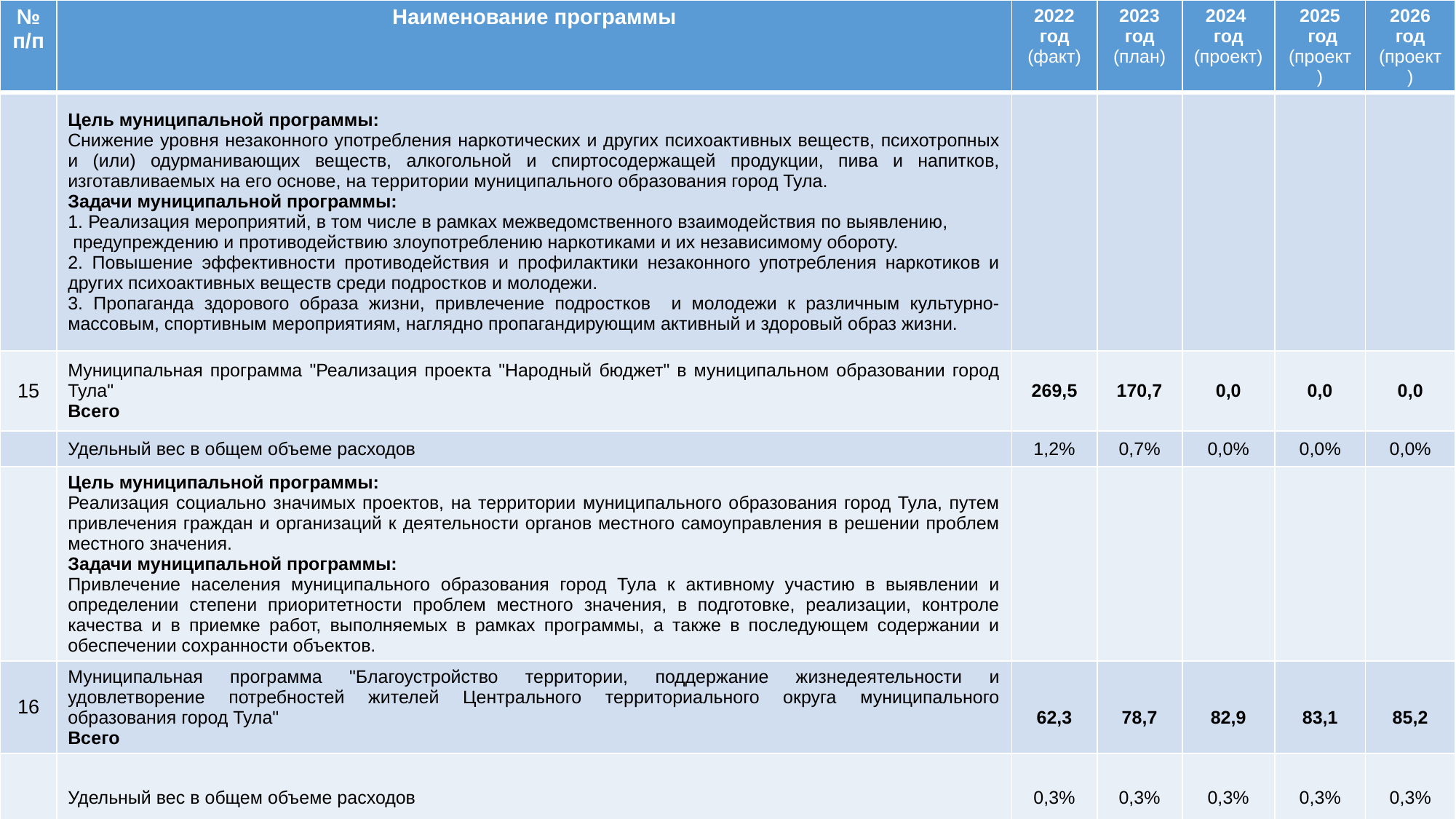

| № п/п | Наименование программы | 2022 год (факт) | 2023 год (план) | 2024 год (проект) | 2025 год (проект) | 2026 год (проект) |
| --- | --- | --- | --- | --- | --- | --- |
|  | Цель муниципальной программы: Снижение уровня незаконного употребления наркотических и других психоактивных веществ, психотропных и (или) одурманивающих веществ, алкогольной и спиртосодержащей продукции, пива и напитков, изготавливаемых на его основе, на территории муниципального образования город Тула. Задачи муниципальной программы: 1. Реализация мероприятий, в том числе в рамках межведомственного взаимодействия по выявлению, предупреждению и противодействию злоупотреблению наркотиками и их независимому обороту. 2. Повышение эффективности противодействия и профилактики незаконного употребления наркотиков и других психоактивных веществ среди подростков и молодежи. 3. Пропаганда здорового образа жизни, привлечение подростков и молодежи к различным культурно-массовым, спортивным мероприятиям, наглядно пропагандирующим активный и здоровый образ жизни. |  |  |  |  |  |
| 15 | Муниципальная программа "Реализация проекта "Народный бюджет" в муниципальном образовании город Тула" Всего | 269,5 | 170,7 | 0,0 | 0,0 | 0,0 |
|  | Удельный вес в общем объеме расходов | 1,2% | 0,7% | 0,0% | 0,0% | 0,0% |
|  | Цель муниципальной программы: Реализация социально значимых проектов, на территории муниципального образования город Тула, путем привлечения граждан и организаций к деятельности органов местного самоуправления в решении проблем местного значения. Задачи муниципальной программы: Привлечение населения муниципального образования город Тула к активному участию в выявлении и определении степени приоритетности проблем местного значения, в подготовке, реализации, контроле качества и в приемке работ, выполняемых в рамках программы, а также в последующем содержании и обеспечении сохранности объектов. |  |  |  |  |  |
| 16 | Муниципальная программа "Благоустройство территории, поддержание жизнедеятельности и удовлетворение потребностей жителей Центрального территориального округа муниципального образования город Тула" Всего | 62,3 | 78,7 | 82,9 | 83,1 | 85,2 |
|  | Удельный вес в общем объеме расходов | 0,3% | 0,3% | 0,3% | 0,3% | 0,3% |